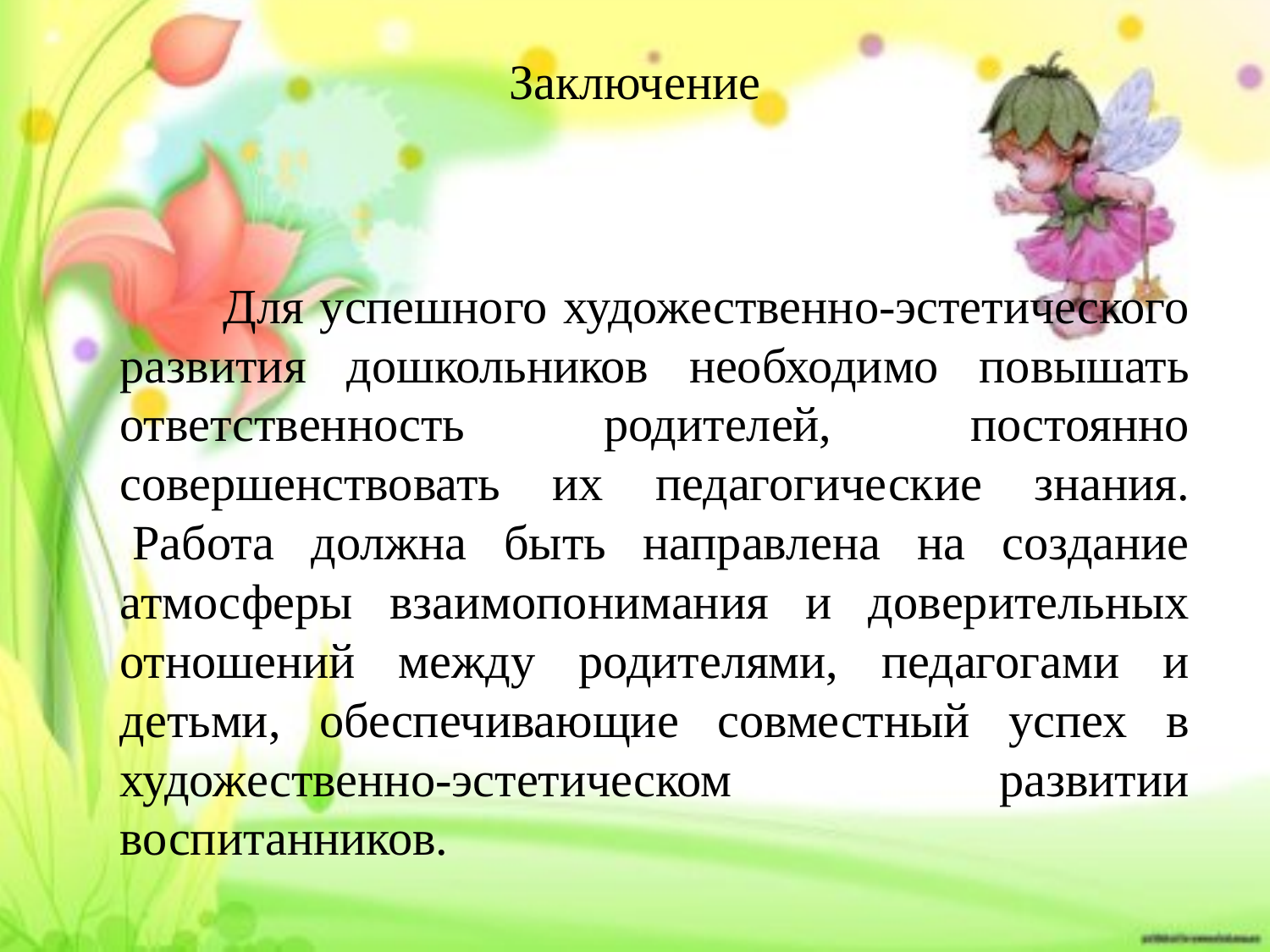

# Заключение
            Для успешного художественно-эстетического развития дошкольников необходимо повышать ответственность родителей, постоянно совершенствовать их педагогические знания.  Работа должна быть направлена на создание атмосферы взаимопонимания и доверительных отношений между родителями, педагогами и детьми, обеспечивающие совместный успех в художественно-эстетическом развитии воспитанников.